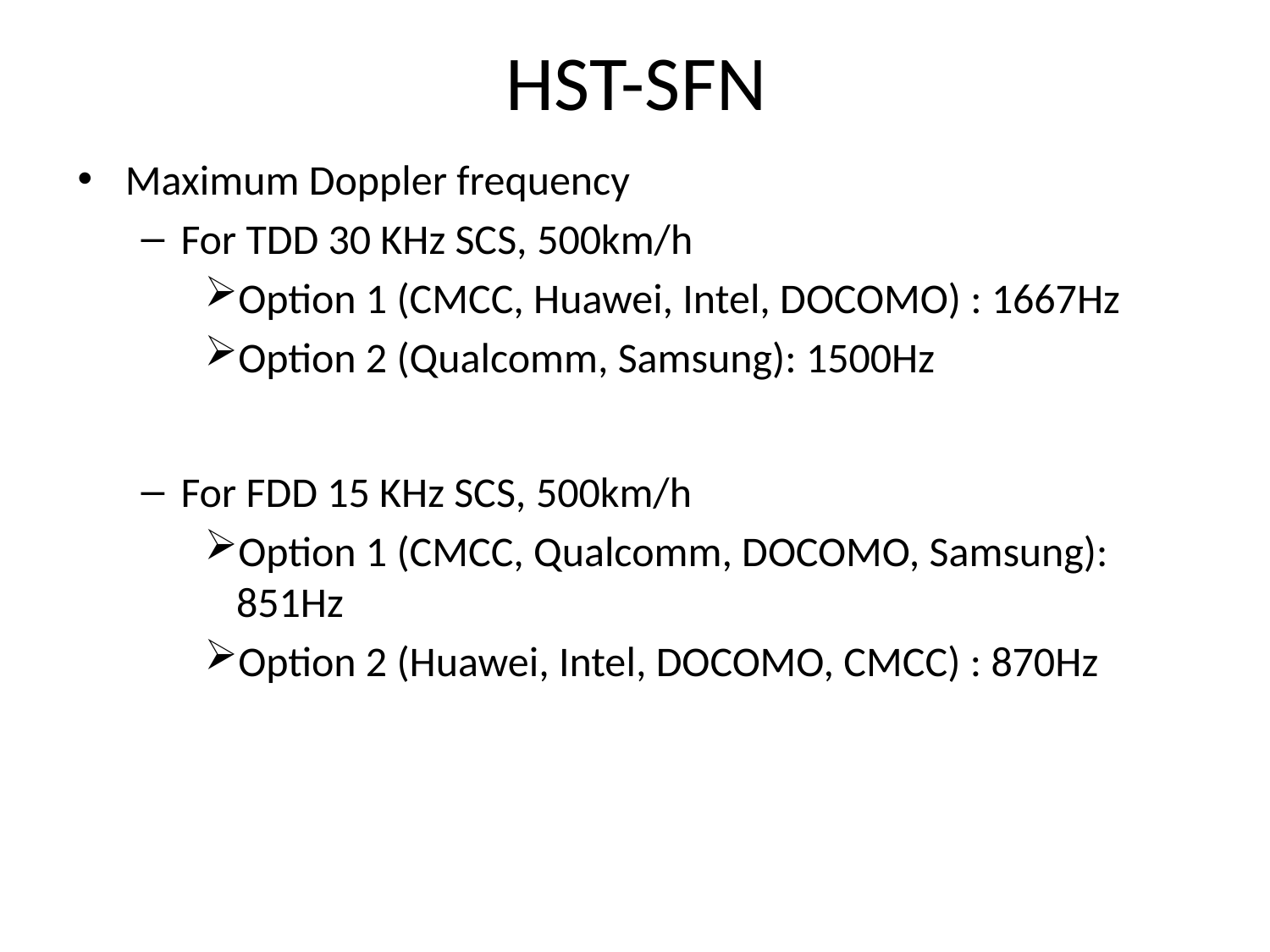

# HST-SFN
Maximum Doppler frequency
For TDD 30 KHz SCS, 500km/h
Option 1 (CMCC, Huawei, Intel, DOCOMO) : 1667Hz
Option 2 (Qualcomm, Samsung): 1500Hz

For FDD 15 KHz SCS, 500km/h
Option 1 (CMCC, Qualcomm, DOCOMO, Samsung): 851Hz
Option 2 (Huawei, Intel, DOCOMO, CMCC) : 870Hz